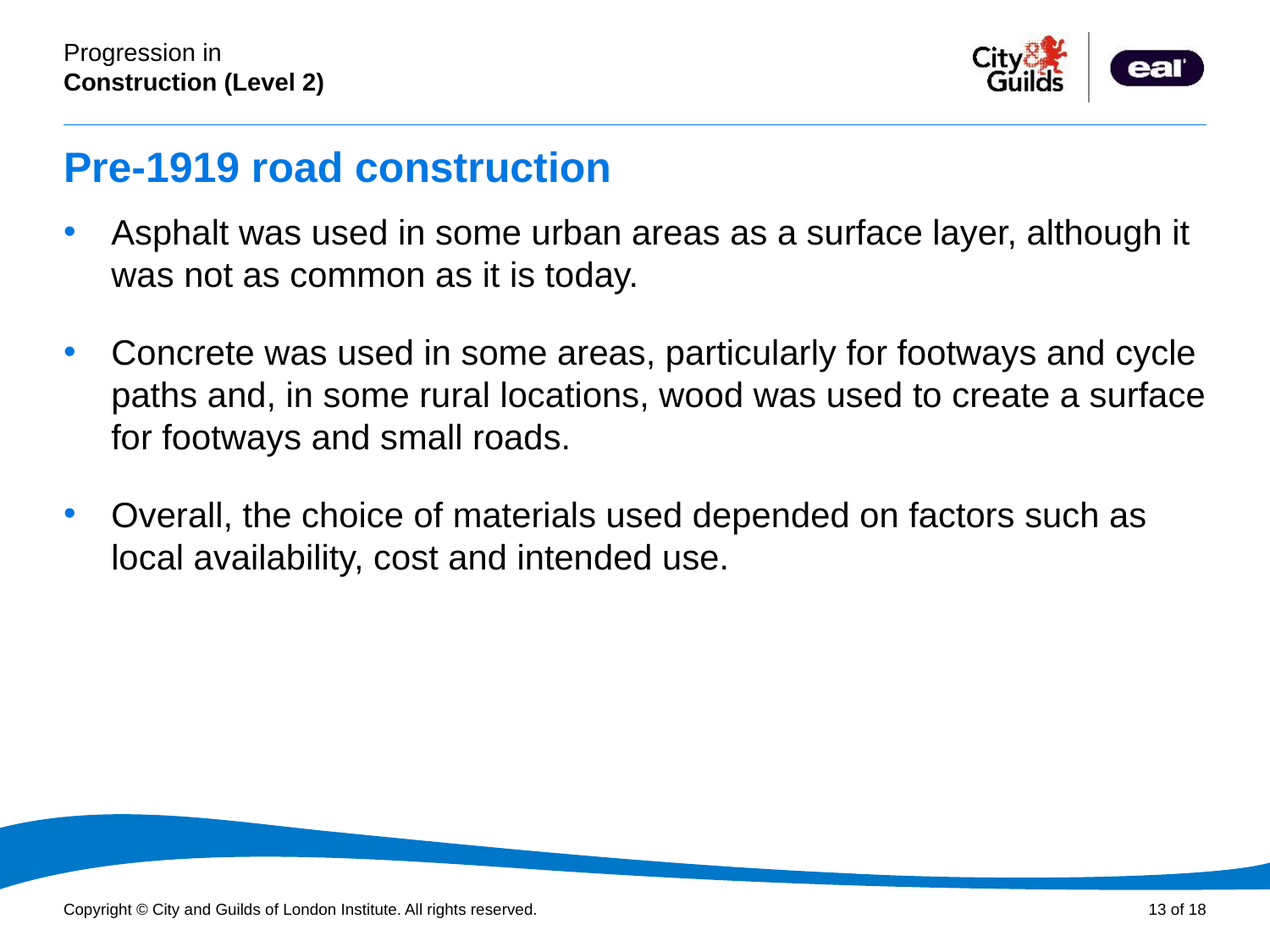

# Pre-1919 road construction
Asphalt was used in some urban areas as a surface layer, although it was not as common as it is today.
Concrete was used in some areas, particularly for footways and cycle paths and, in some rural locations, wood was used to create a surface for footways and small roads.
Overall, the choice of materials used depended on factors such as local availability, cost and intended use.